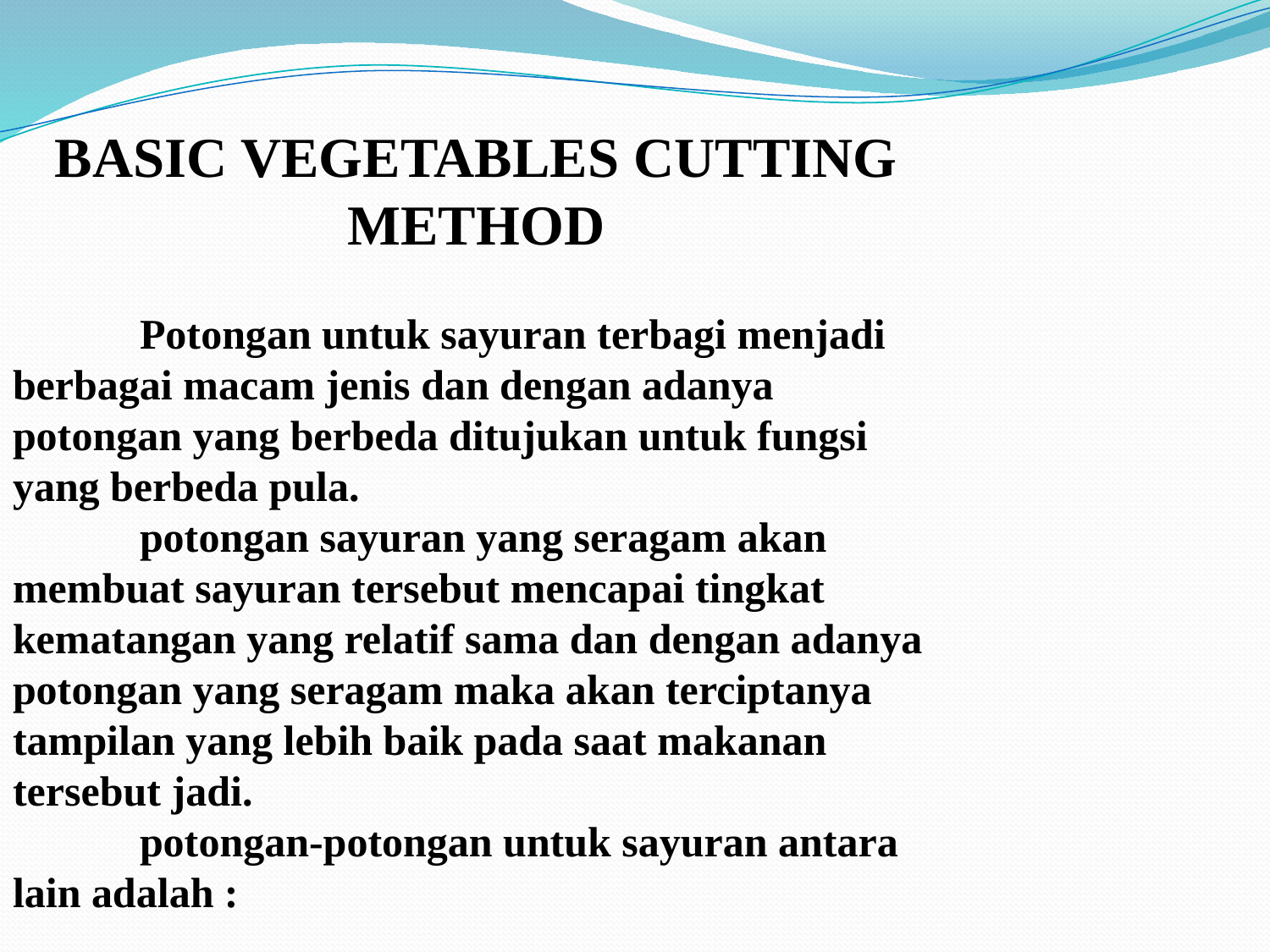

BASIC VEGETABLES CUTTING METHOD

	Potongan untuk sayuran terbagi menjadi berbagai macam jenis dan dengan adanya potongan yang berbeda ditujukan untuk fungsi yang berbeda pula. 
	potongan sayuran yang seragam akan membuat sayuran tersebut mencapai tingkat kematangan yang relatif sama dan dengan adanya potongan yang seragam maka akan terciptanya tampilan yang lebih baik pada saat makanan tersebut jadi.
	potongan-potongan untuk sayuran antara lain adalah :